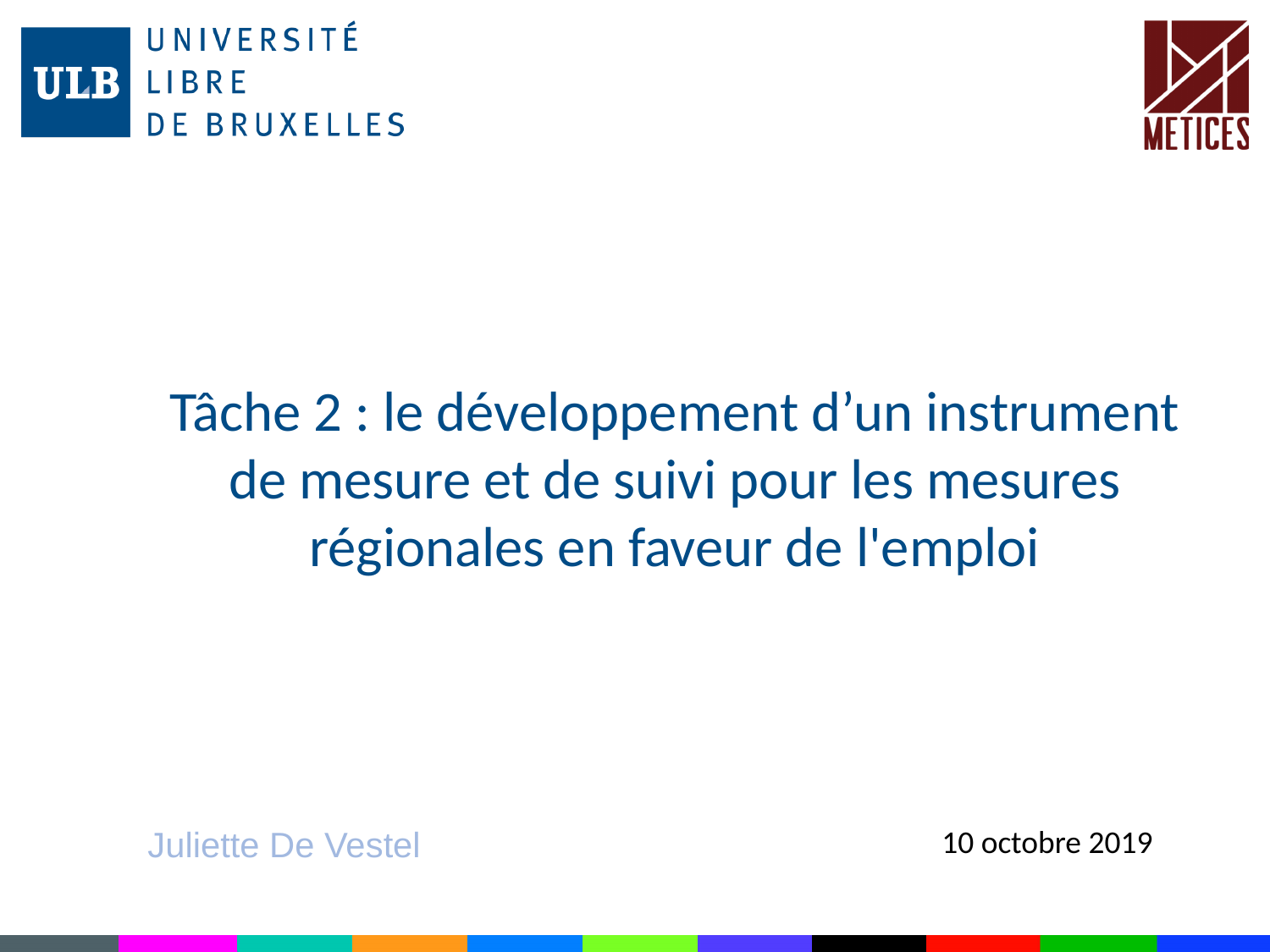

# Tâche 2 : le développement d’un instrument de mesure et de suivi pour les mesures régionales en faveur de l'emploi
Juliette De Vestel
10 octobre 2019